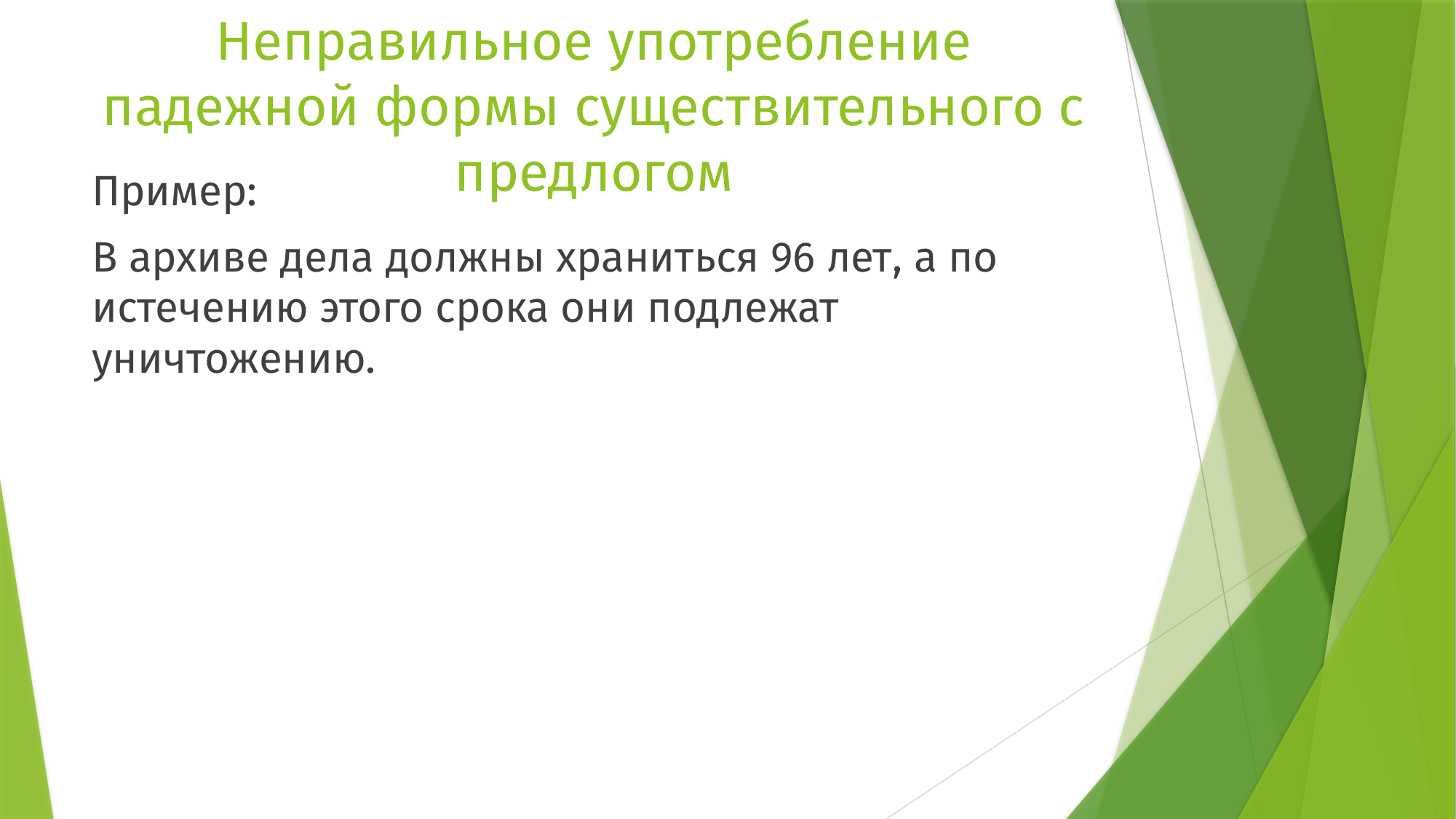

# Неправильное употребление падежной формы существительного с предлогом
Пример:
В архиве дела должны храниться 96 лет, а по истечению этого срока они подлежат уничтожению.